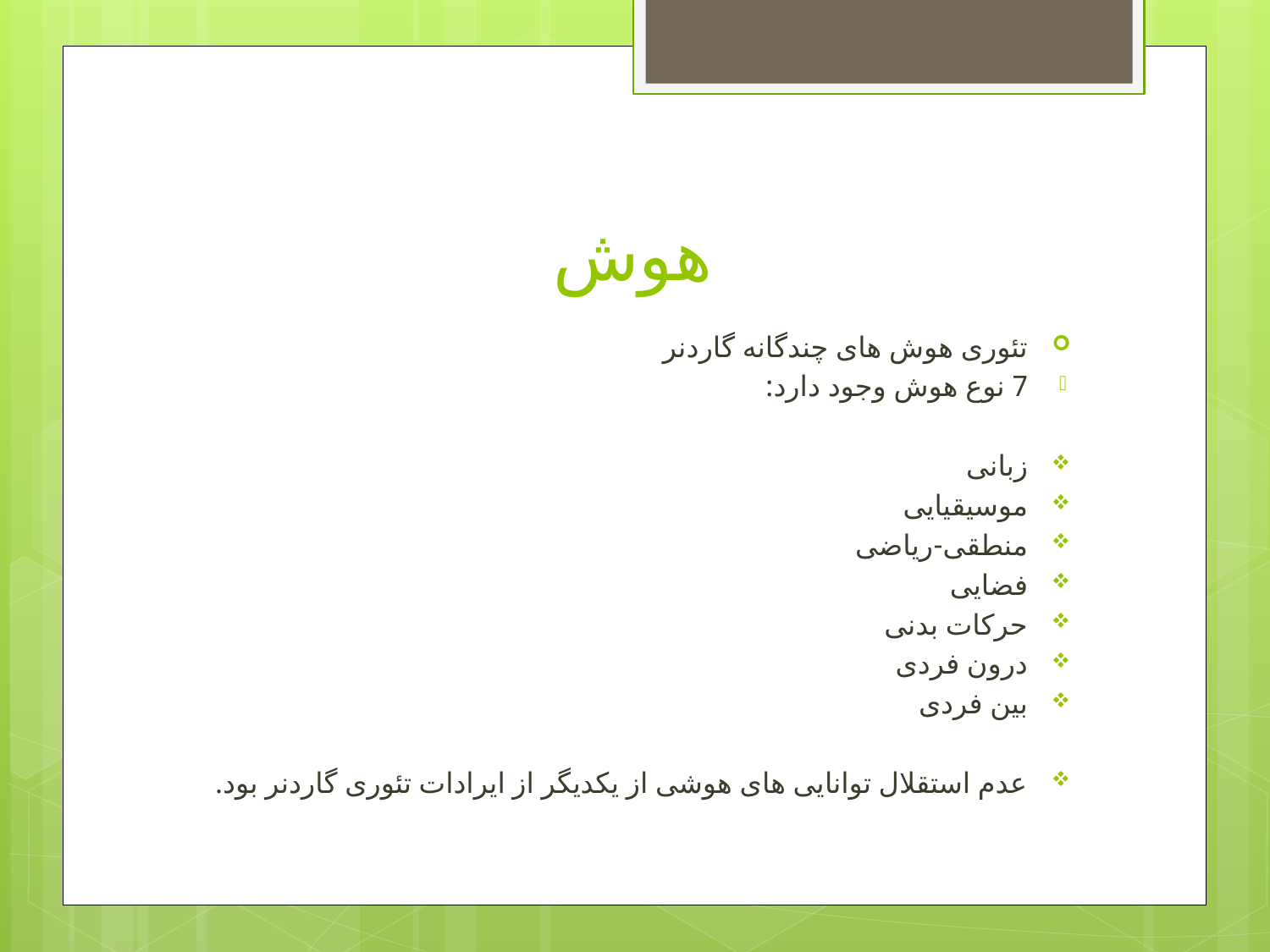

# هوش
تئوری هوش های چندگانه گاردنر
7 نوع هوش وجود دارد:

زبانی
موسیقیایی
منطقی-ریاضی
فضایی
حرکات بدنی
درون فردی
بین فردی

عدم استقلال توانایی های هوشی از یکدیگر از ایرادات تئوری گاردنر بود.